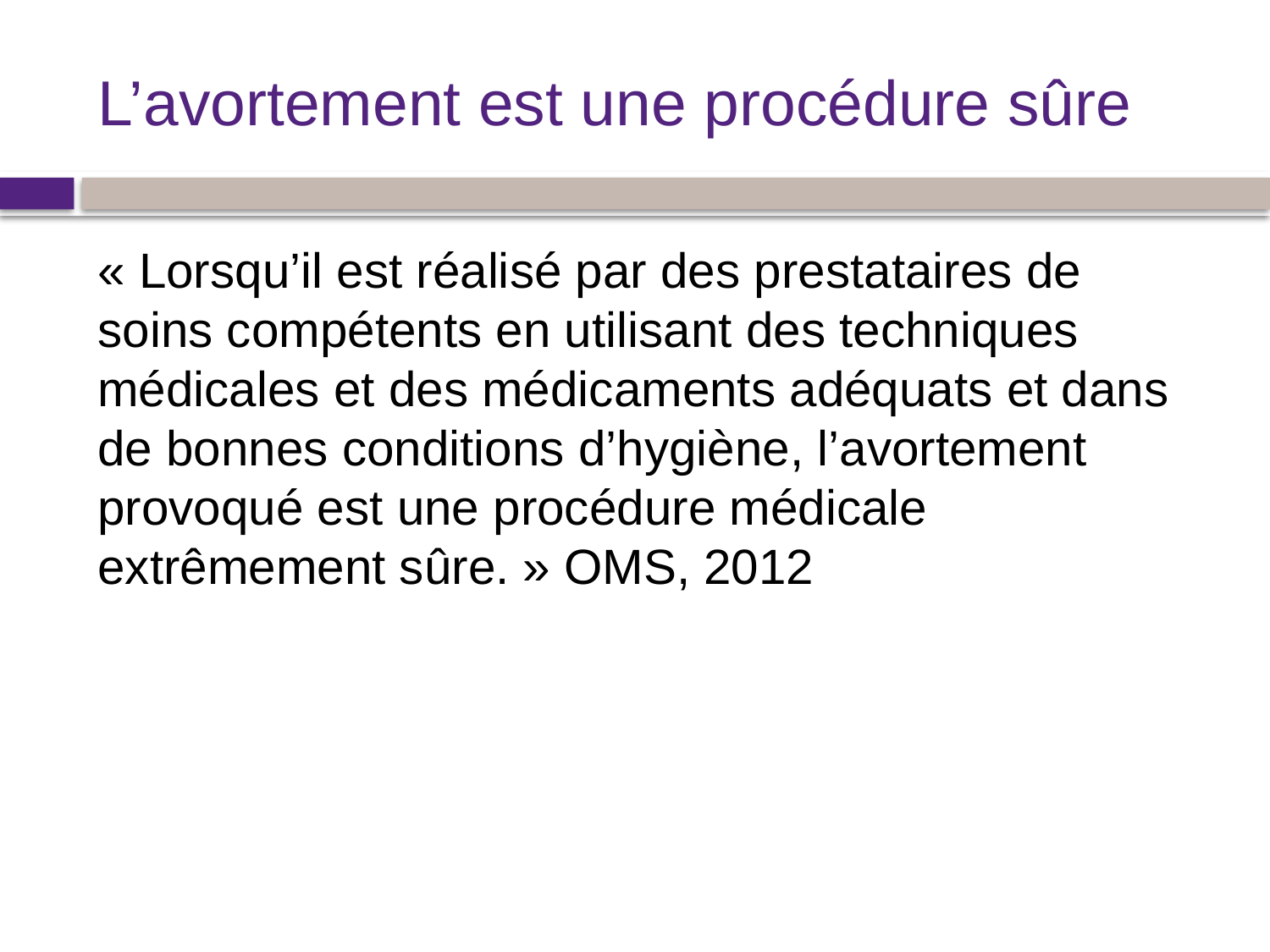

# L’avortement est une procédure sûre
« Lorsqu’il est réalisé par des prestataires de soins compétents en utilisant des techniques médicales et des médicaments adéquats et dans de bonnes conditions d’hygiène, l’avortement provoqué est une procédure médicale extrêmement sûre. » OMS, 2012